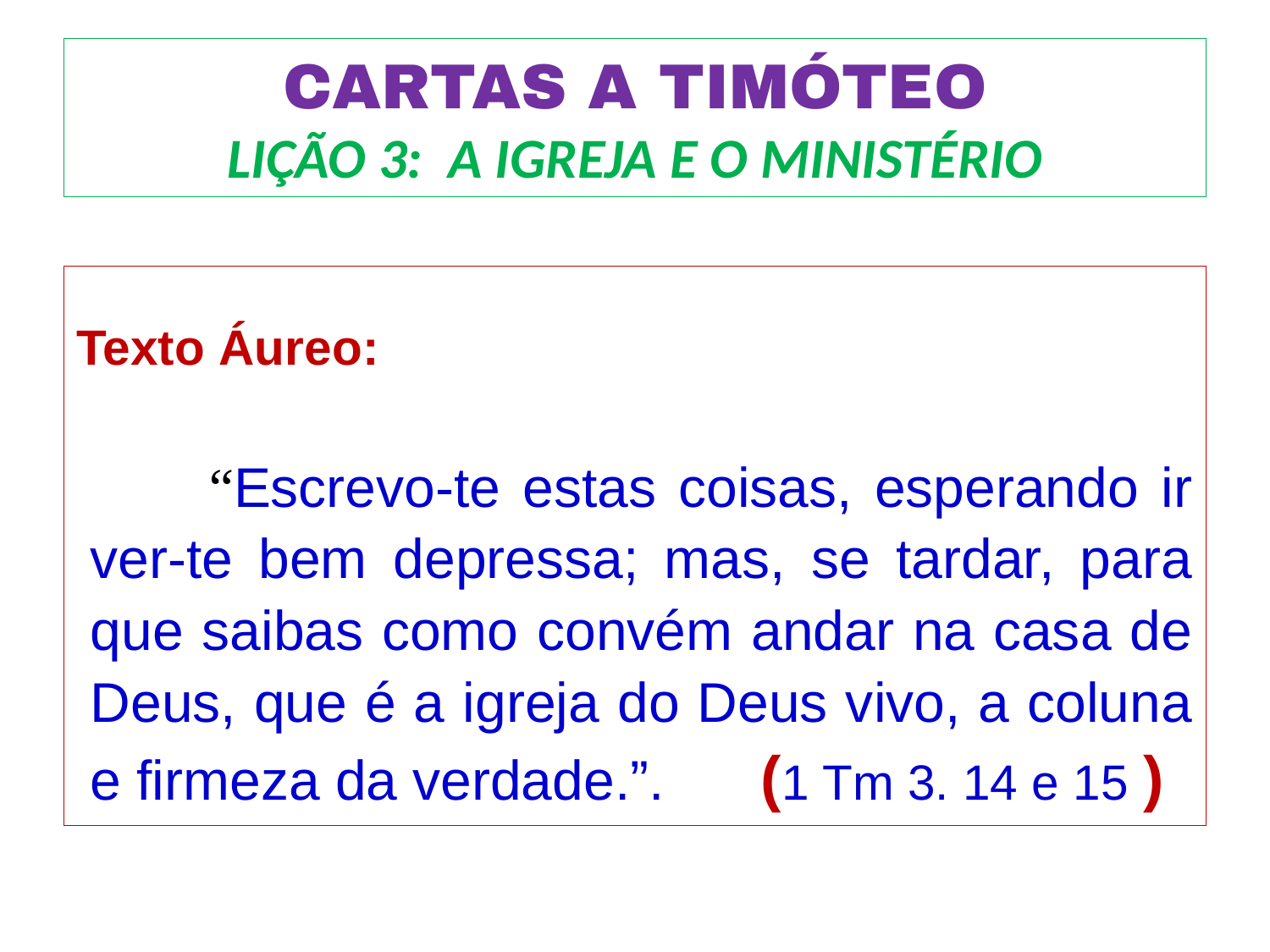

# CARTAS A TIMÓTEO LIÇÃO 3:  A IGREJA E O MINISTÉRIO

Texto Áureo:

 	“Escrevo-te estas coisas, esperando ir ver-te bem depressa; mas, se tardar, para que saibas como convém andar na casa de Deus, que é a igreja do Deus vivo, a coluna e firmeza da verdade.”.					(1 Tm 3. 14 e 15 )